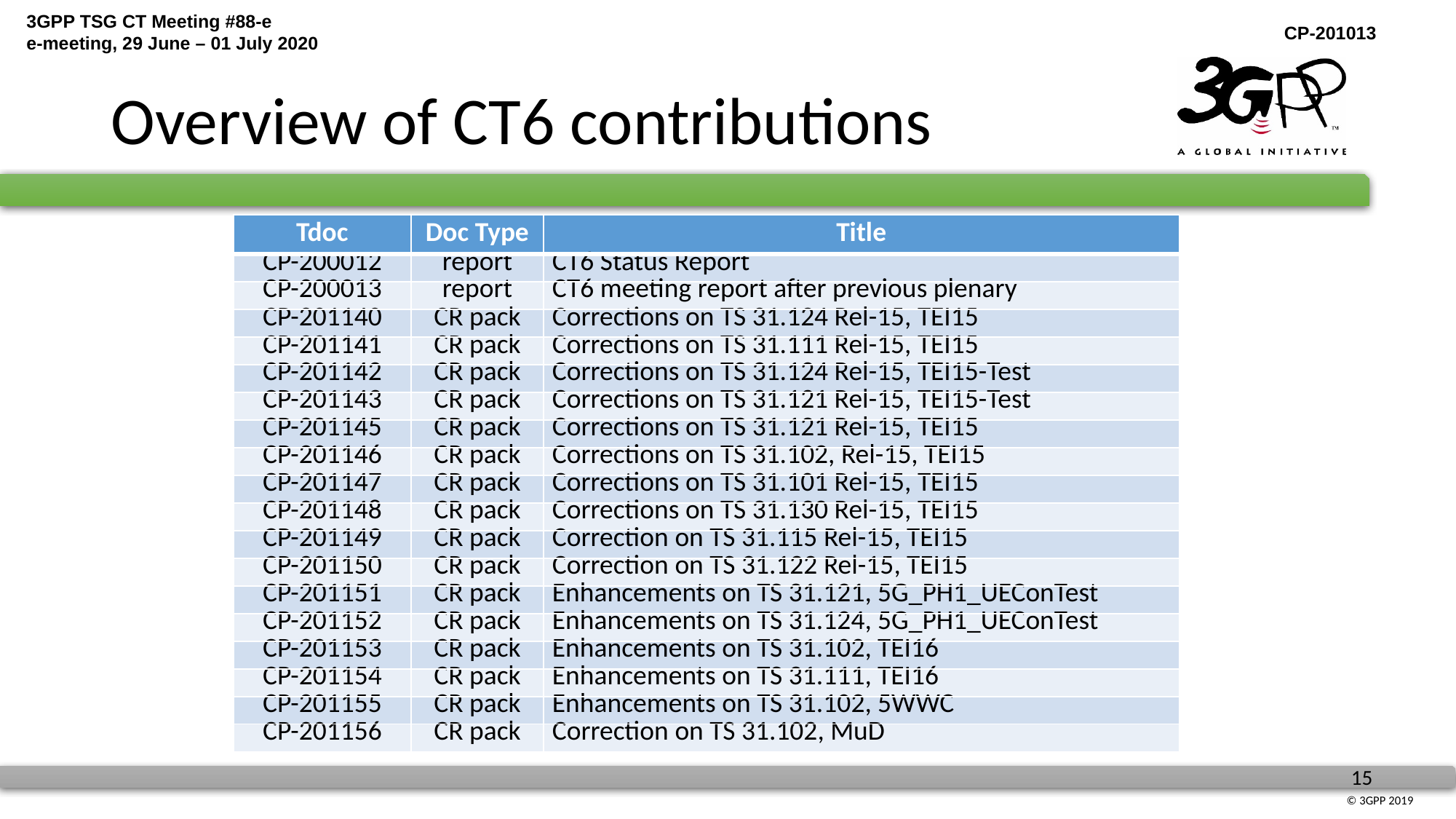

# Overview of CT6 contributions
| Tdoc | Doc Type | Title |
| --- | --- | --- |
| CP-200012 | report | CT6 Status Report |
| CP-200013 | report | CT6 meeting report after previous plenary |
| CP-201140 | CR pack | Corrections on TS 31.124 Rel-15, TEI15 |
| CP-201141 | CR pack | Corrections on TS 31.111 Rel-15, TEI15 |
| CP-201142 | CR pack | Corrections on TS 31.124 Rel-15, TEI15-Test |
| CP-201143 | CR pack | Corrections on TS 31.121 Rel-15, TEI15-Test |
| CP-201145 | CR pack | Corrections on TS 31.121 Rel-15, TEI15 |
| CP-201146 | CR pack | Corrections on TS 31.102, Rel-15, TEI15 |
| CP-201147 | CR pack | Corrections on TS 31.101 Rel-15, TEI15 |
| CP-201148 | CR pack | Corrections on TS 31.130 Rel-15, TEI15 |
| CP-201149 | CR pack | Correction on TS 31.115 Rel-15, TEI15 |
| CP-201150 | CR pack | Correction on TS 31.122 Rel-15, TEI15 |
| CP-201151 | CR pack | Enhancements on TS 31.121, 5G\_PH1\_UEConTest |
| CP-201152 | CR pack | Enhancements on TS 31.124, 5G\_PH1\_UEConTest |
| CP-201153 | CR pack | Enhancements on TS 31.102, TEI16 |
| CP-201154 | CR pack | Enhancements on TS 31.111, TEI16 |
| CP-201155 | CR pack | Enhancements on TS 31.102, 5WWC |
| CP-201156 | CR pack | Correction on TS 31.102, MuD |